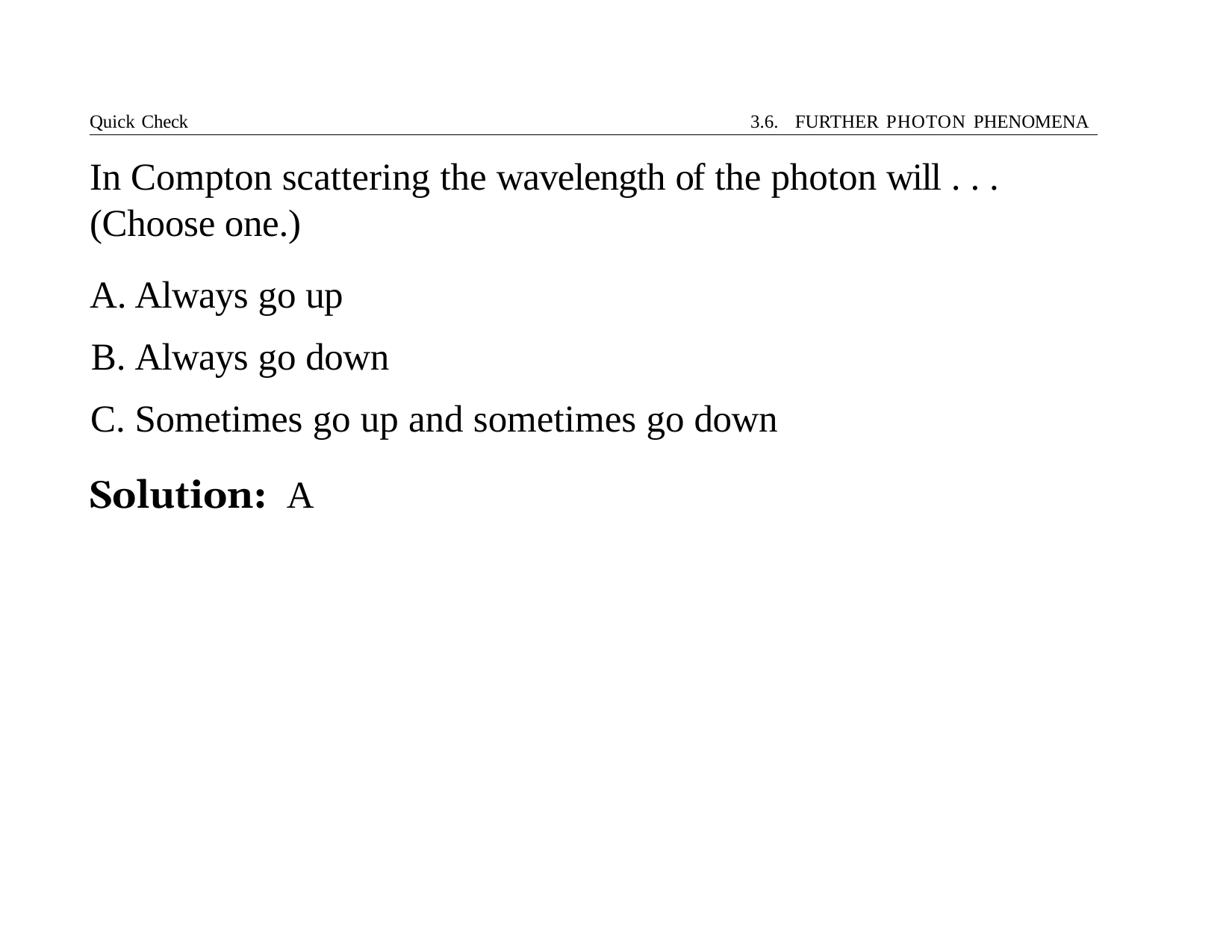

Quick Check	3.6.  FURTHER PHOTON PHENOMENA

# In Compton scattering the wavelength of the photon will . . . (Choose one.)
Always go up
Always go down
Sometimes go up and sometimes go down
Solution:	A